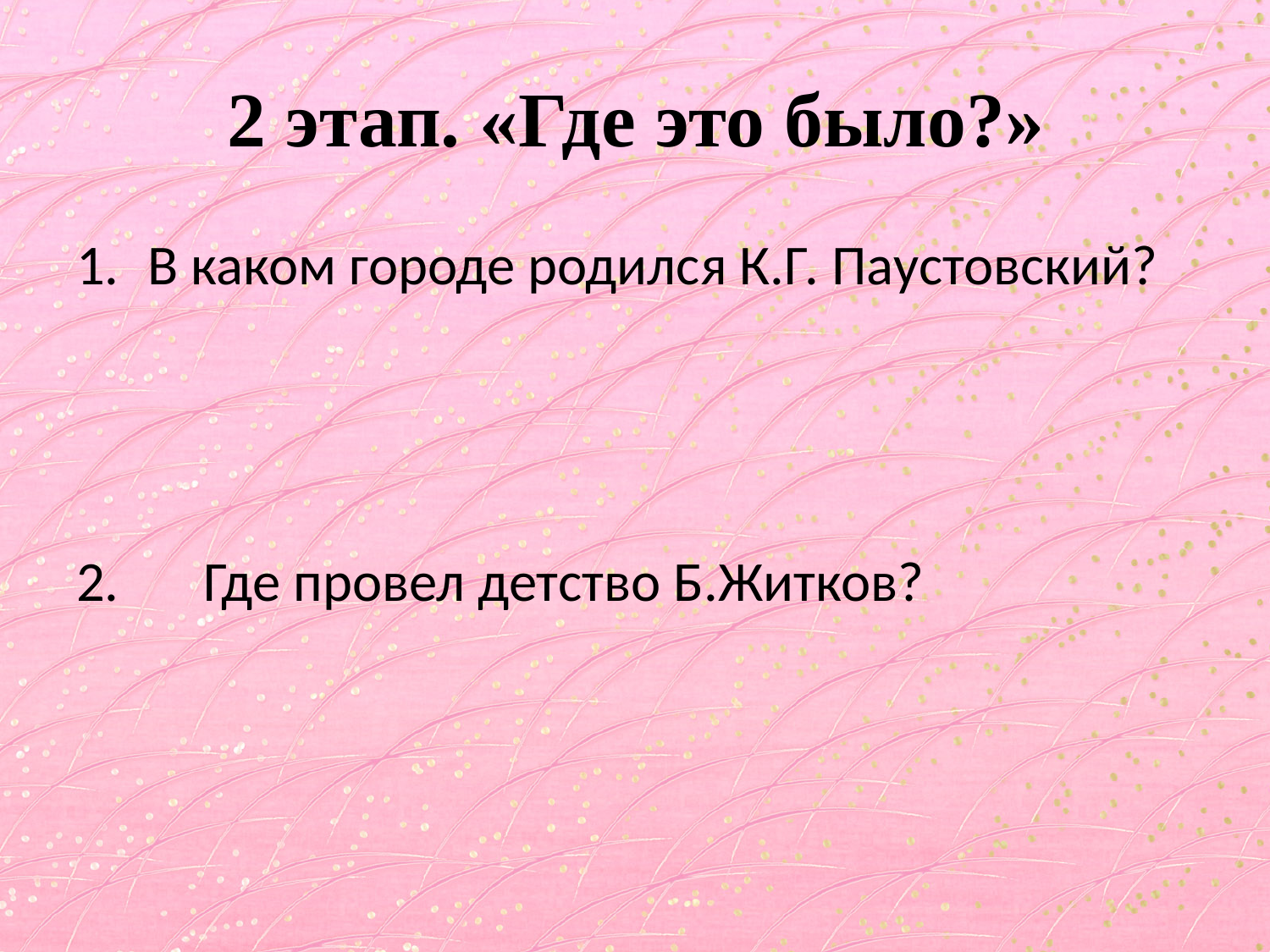

# 2 этап. «Где это было?»
В каком городе родился К.Г. Паустовский?

2.	Где провел детство Б.Житков?